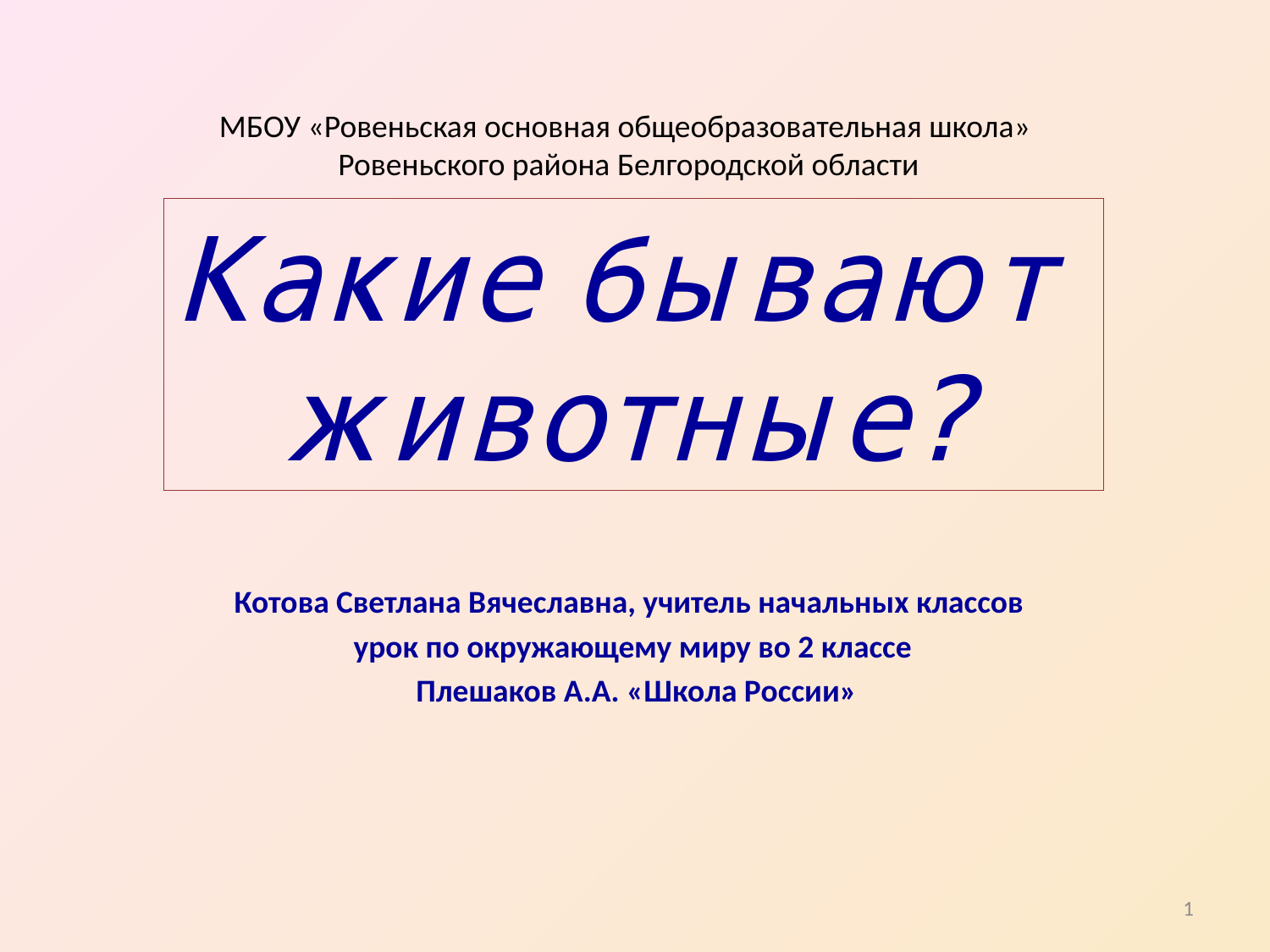

МБОУ «Ровеньская основная общеобразовательная школа»
 Ровеньского района Белгородской области
Какие бывают
животные?
Котова Светлана Вячеславна, учитель начальных классов
урок по окружающему миру во 2 классе
 Плешаков А.А. «Школа России»
1